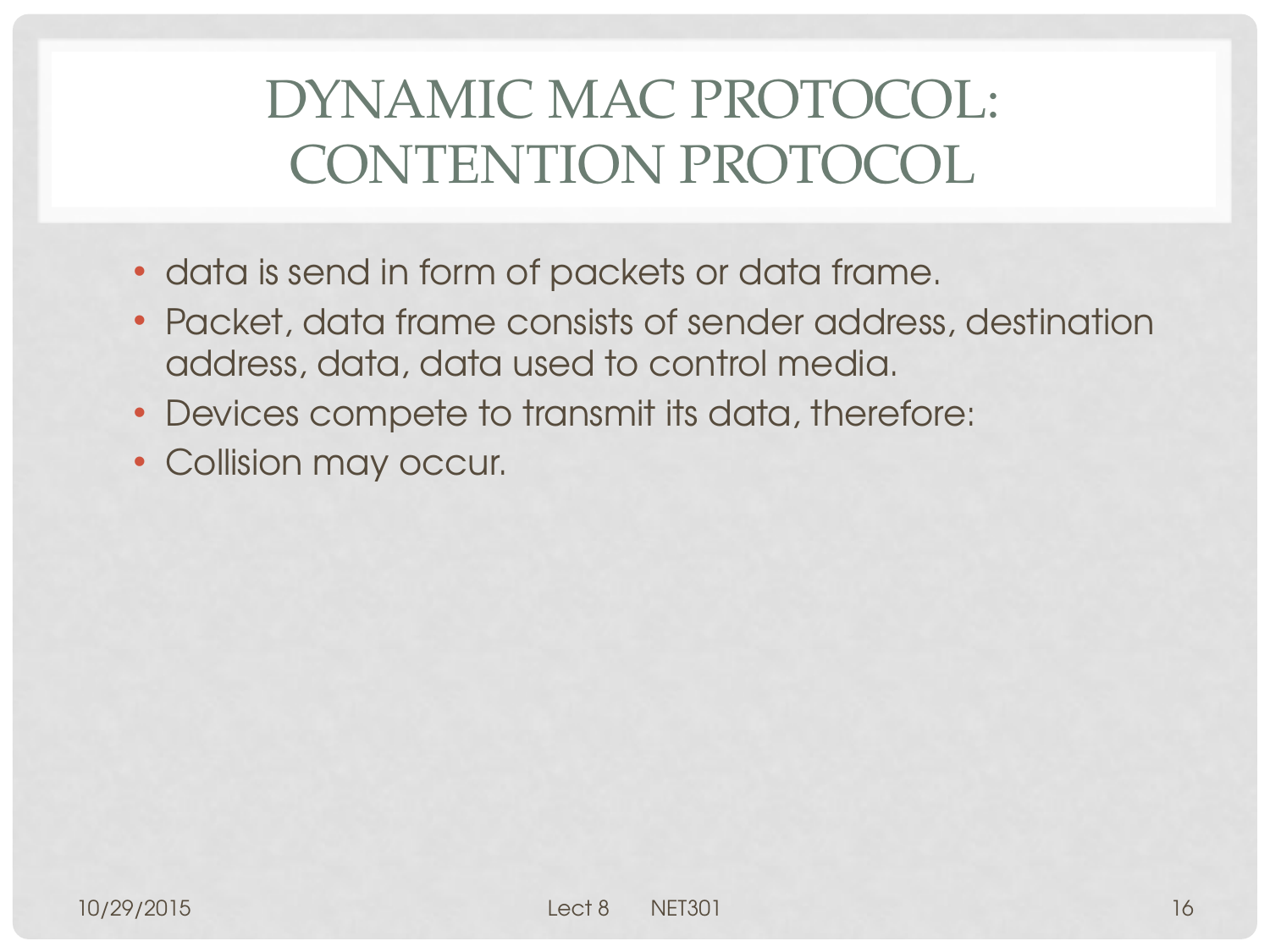

# Dynamic mac protocol: contention protocol
data is send in form of packets or data frame.
Packet, data frame consists of sender address, destination address, data, data used to control media.
Devices compete to transmit its data, therefore:
Collision may occur.

10/29/2015
Lect 8       NET301
16